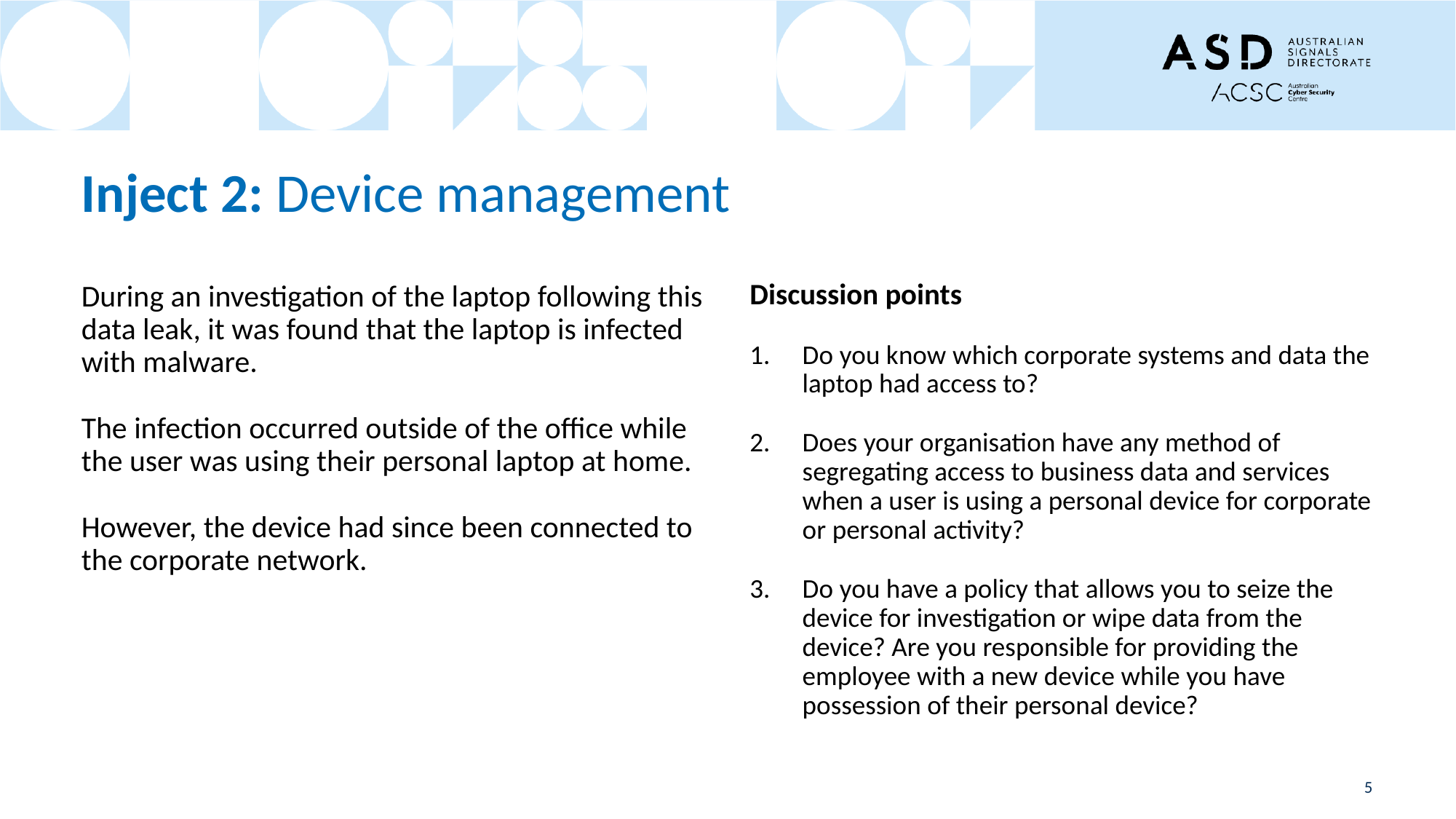

# Inject 2: Device management
Discussion points
Do you know which corporate systems and data the laptop had access to?
Does your organisation have any method of segregating access to business data and services when a user is using a personal device for corporate or personal activity?
Do you have a policy that allows you to seize the device for investigation or wipe data from the device? Are you responsible for providing the employee with a new device while you have possession of their personal device?
During an investigation of the laptop following this data leak, it was found that the laptop is infected with malware.
The infection occurred outside of the office while the user was using their personal laptop at home.
However, the device had since been connected to the corporate network.
5